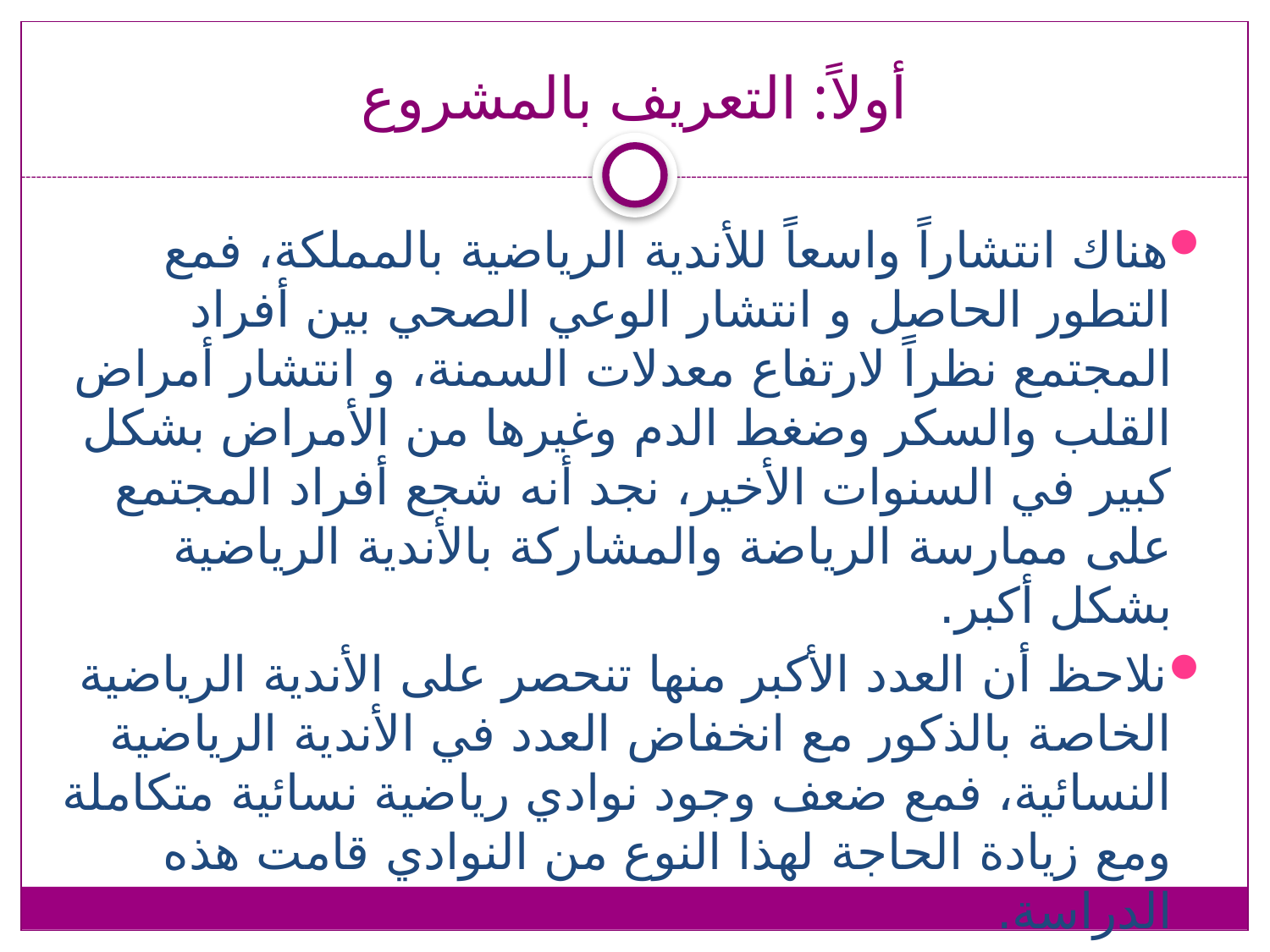

# أولاً: التعريف بالمشروع
هناك انتشاراً واسعاً للأندية الرياضية بالمملكة، فمع التطور الحاصل و انتشار الوعي الصحي بين أفراد المجتمع نظراً لارتفاع معدلات السمنة، و انتشار أمراض القلب والسكر وضغط الدم وغيرها من الأمراض بشكل كبير في السنوات الأخير، نجد أنه شجع أفراد المجتمع على ممارسة الرياضة والمشاركة بالأندية الرياضية بشكل أكبر.
نلاحظ أن العدد الأكبر منها تنحصر على الأندية الرياضية الخاصة بالذكور مع انخفاض العدد في الأندية الرياضية النسائية، فمع ضعف وجود نوادي رياضية نسائية متكاملة ومع زيادة الحاجة لهذا النوع من النوادي قامت هذه الدراسة.